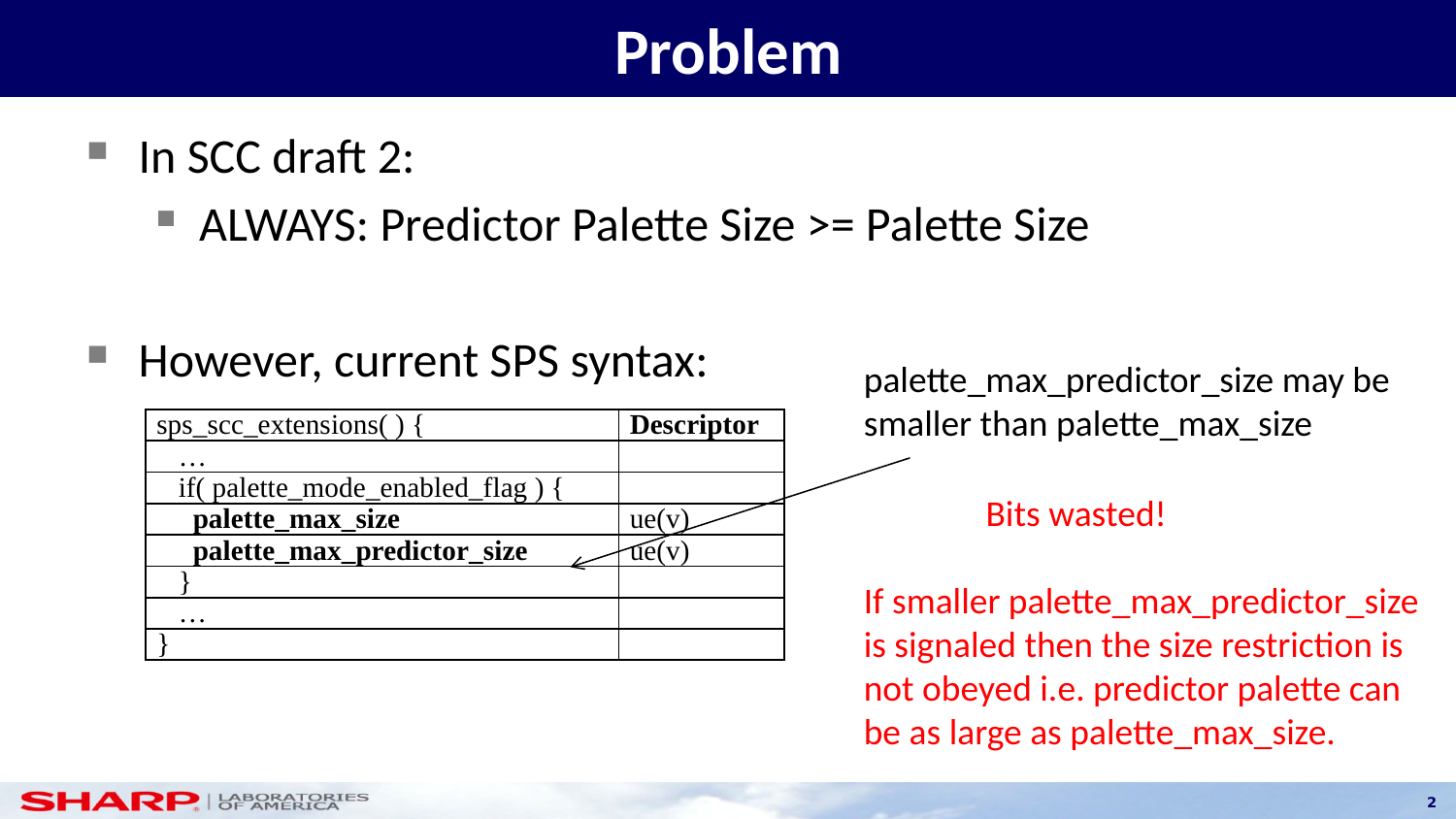

# Problem
In SCC draft 2:
ALWAYS: Predictor Palette Size >= Palette Size

However, current SPS syntax:

palette_max_predictor_size may be smaller than palette_max_size
| sps\_scc\_extensions( ) { | Descriptor |
| --- | --- |
| … |  |
| if( palette\_mode\_enabled\_flag ) { |  |
| palette\_max\_size | ue(v) |
| palette\_max\_predictor\_size | ue(v) |
| } |  |
| … |  |
| } |  |
Bits wasted!
If smaller palette_max_predictor_size is signaled then the size restriction is not obeyed i.e. predictor palette can be as large as palette_max_size.